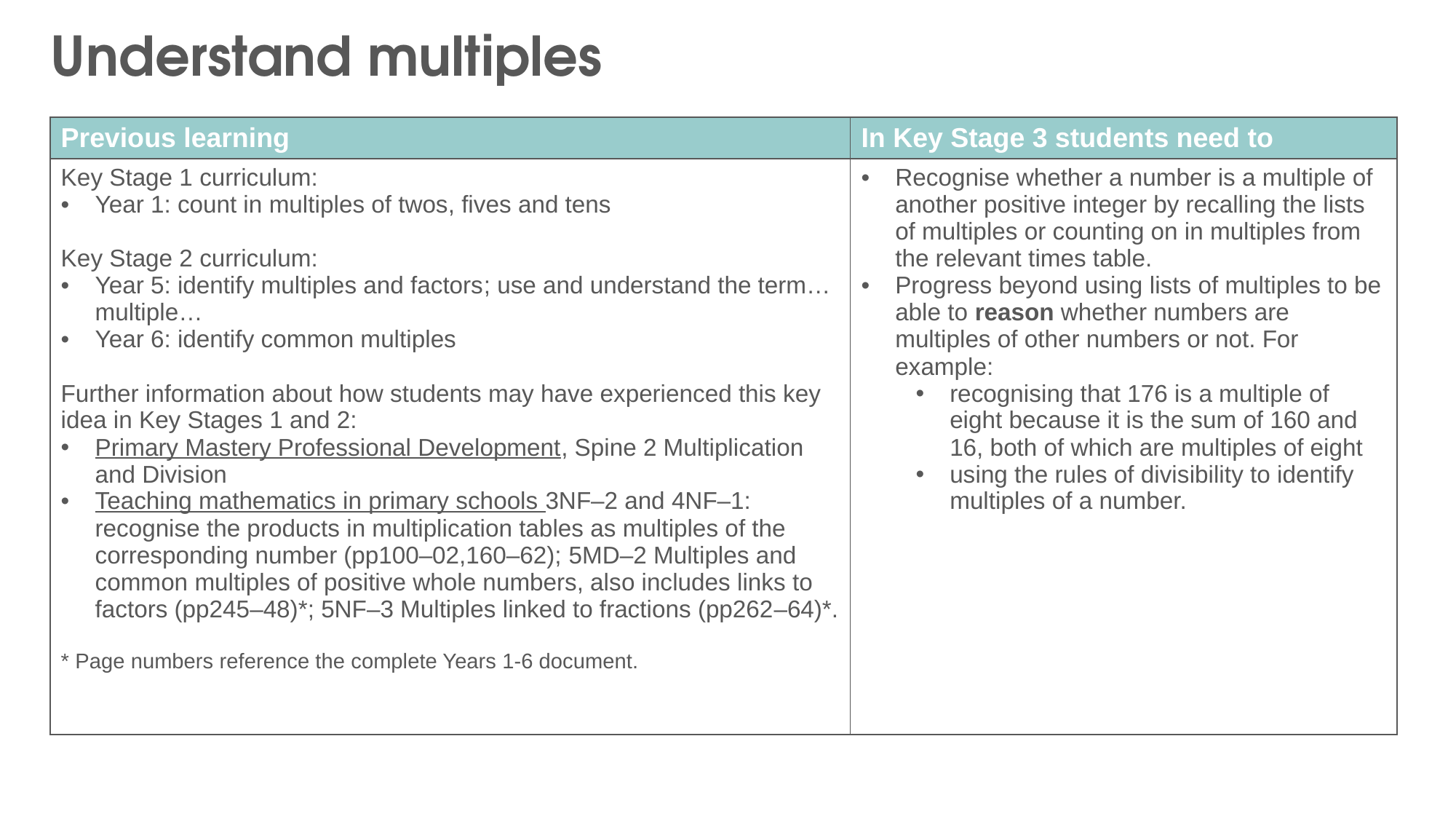

Understand multiples
| Previous learning | In Key Stage 3 students need to |
| --- | --- |
| Key Stage 1 curriculum: Year 1: count in multiples of twos, fives and tens Key Stage 2 curriculum:​ Year 5: identify multiples and factors​; use and understand the term… multiple… Year 6: identify common multiples ​ Further information about how students may have experienced this key idea in Key Stages 1 and 2:​ Primary Mastery Professional Development, Spine 2 Multiplication and Division Teaching mathematics in primary schools 3NF–2 and 4NF–1: recognise the products in multiplication tables as multiples of the corresponding number (pp100–02,160–62); 5MD–2 Multiples and common multiples of positive whole numbers, also includes links to factors (pp245–48)\*​; 5NF–3 Multiples linked to fractions (pp262–64)\*.​ ​ \* Page numbers reference the complete Years 1-6 document. | Recognise whether a number is a multiple of another positive integer by recalling the lists of multiples or counting on in multiples from the relevant times table. Progress beyond using lists of multiples to be able to reason whether numbers are multiples of other numbers or not. For example: recognising that 176 is a multiple of eight because it is the sum of 160 and 16, both of which are multiples of eight using the rules of divisibility to identify multiples of a number. |